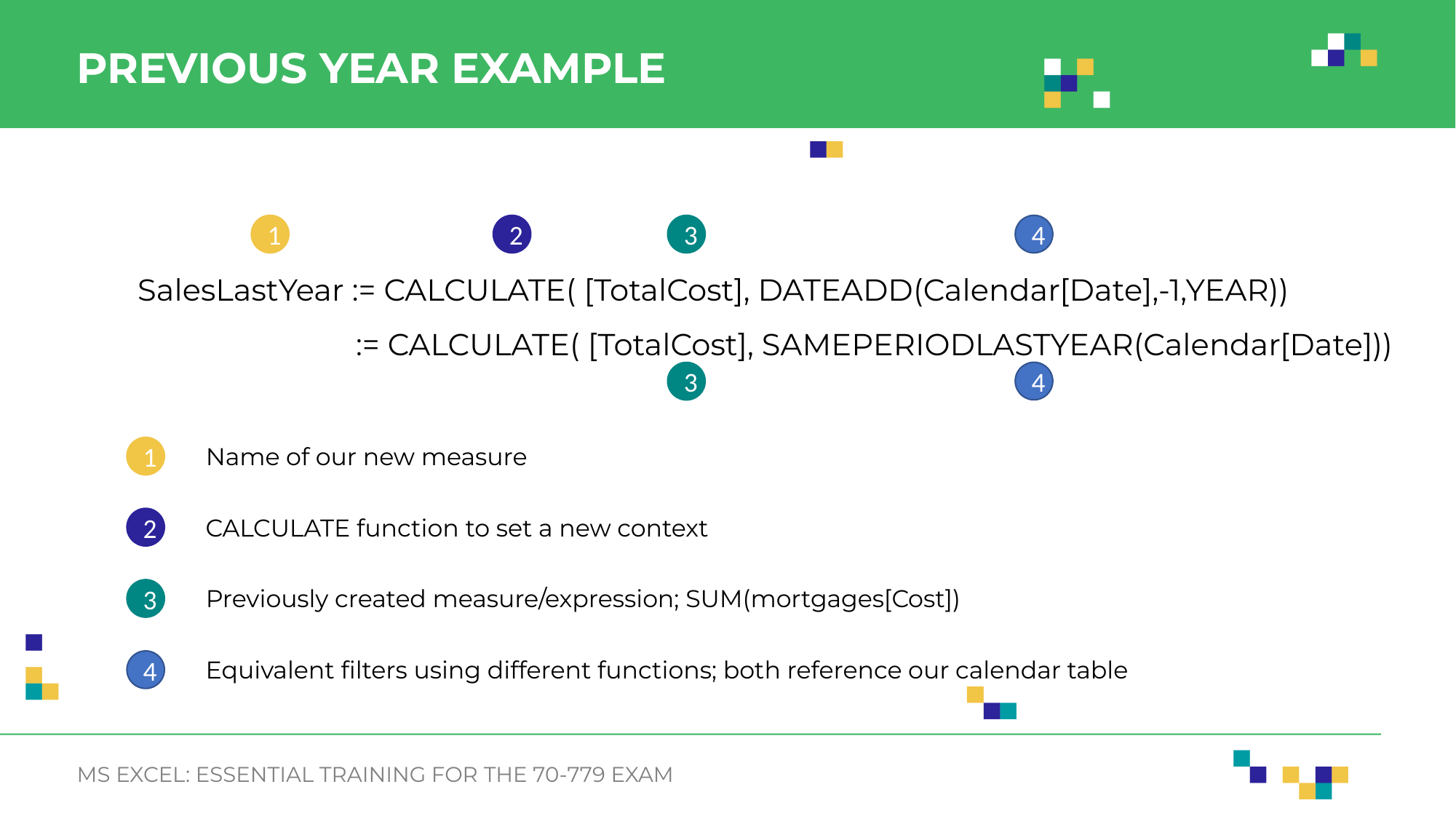

PREVIOUS YEAR EXAMPLE
4
2
3
1
SalesLastYear := CALCULATE( [TotalCost], DATEADD(Calendar[Date],-1,YEAR))
		:= CALCULATE( [TotalCost], SAMEPERIODLASTYEAR(Calendar[Date]))
4
3
Name of our new measure
1
CALCULATE function to set a new context
2
Previously created measure/expression; SUM(mortgages[Cost])
3
Equivalent filters using different functions; both reference our calendar table
4
MS EXCEL: ESSENTIAL TRAINING FOR THE 70-779 EXAM